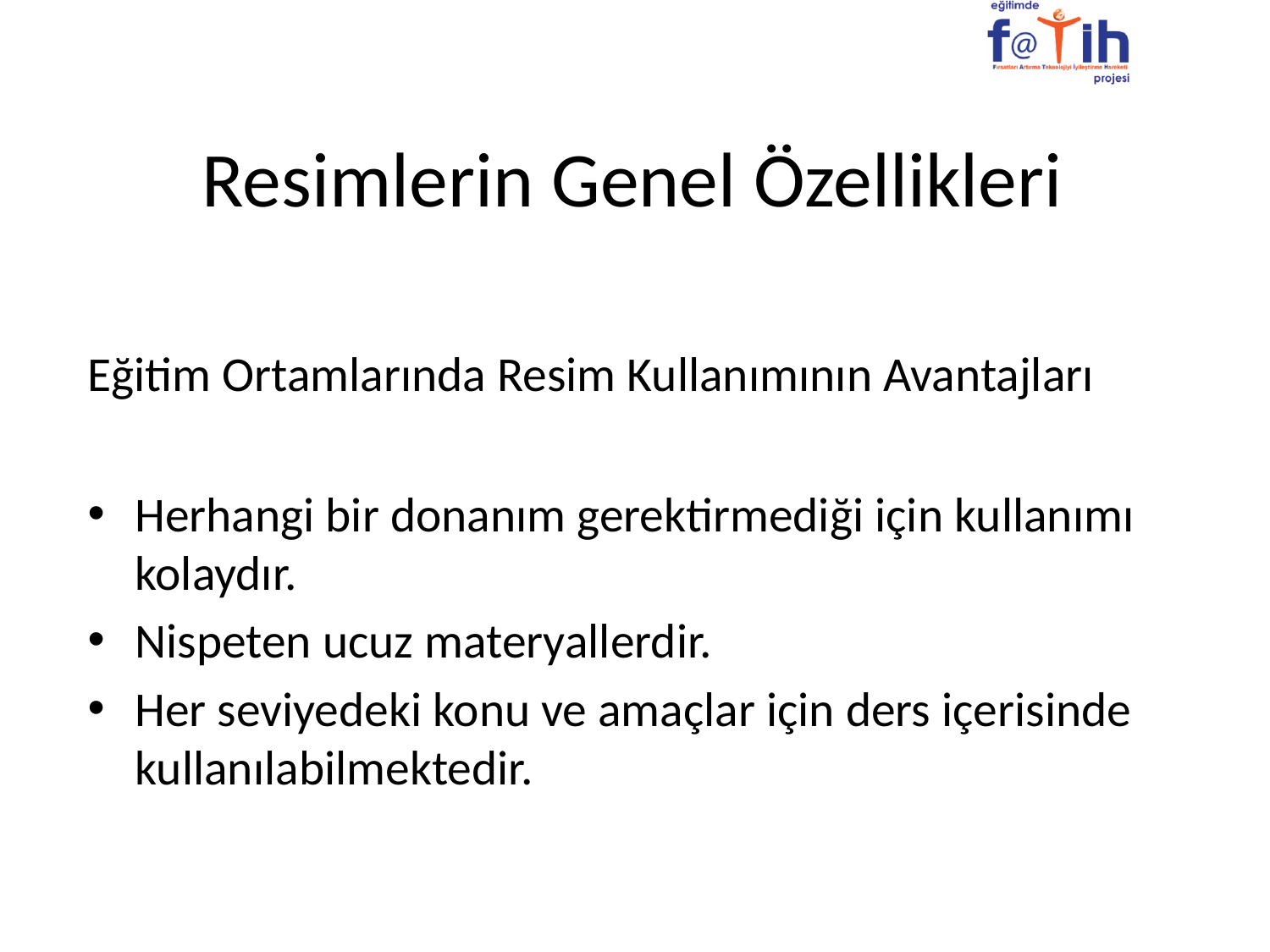

# Resimlerin Genel Özellikleri
Eğitim Ortamlarında Resim Kullanımının Avantajları

Herhangi bir donanım gerektirmediği için kullanımı kolaydır.
Nispeten ucuz materyallerdir.
Her seviyedeki konu ve amaçlar için ders içerisinde kullanılabilmektedir.